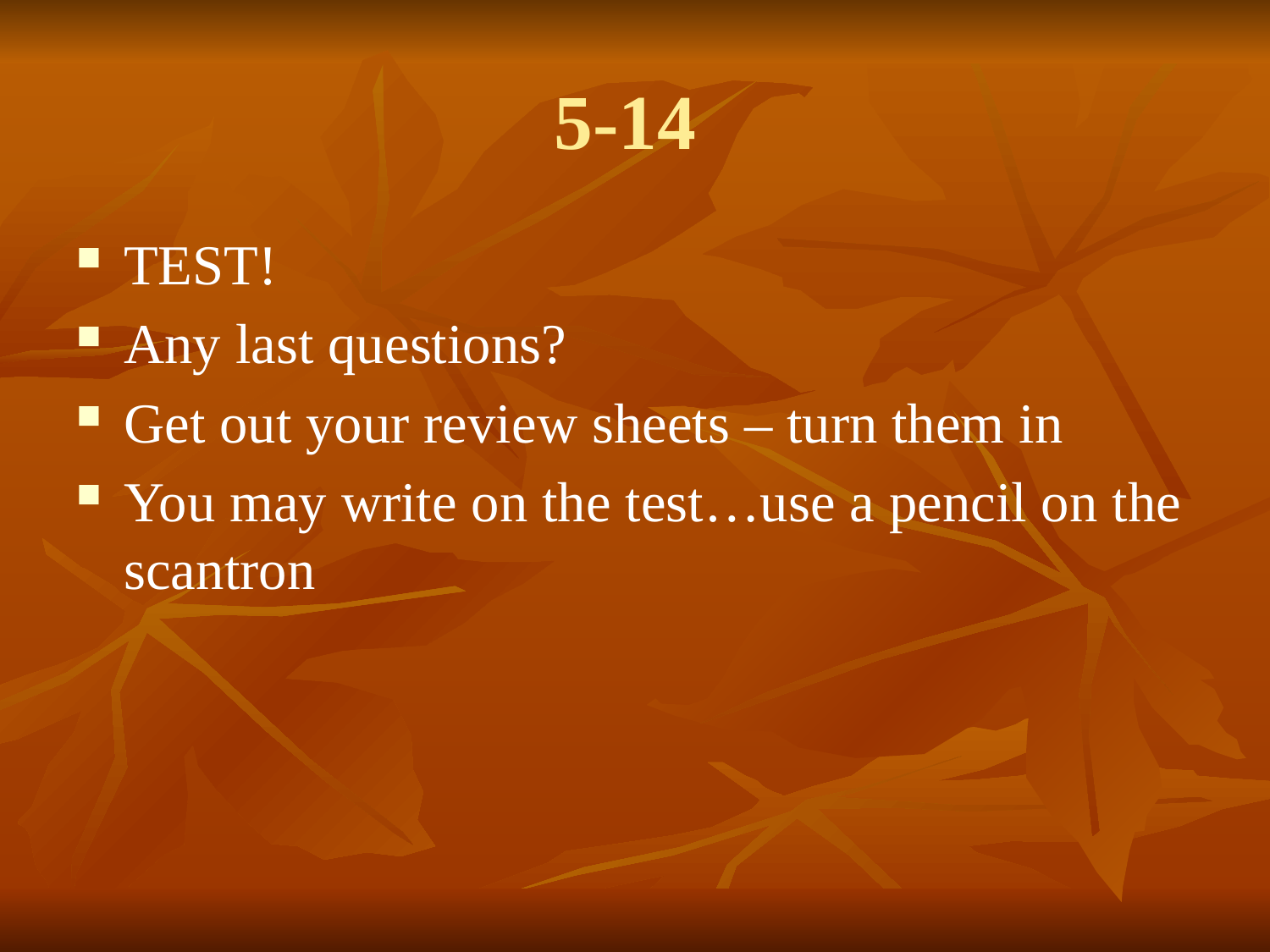

# 5-14
TEST!
Any last questions?
Get out your review sheets – turn them in
You may write on the test…use a pencil on the scantron